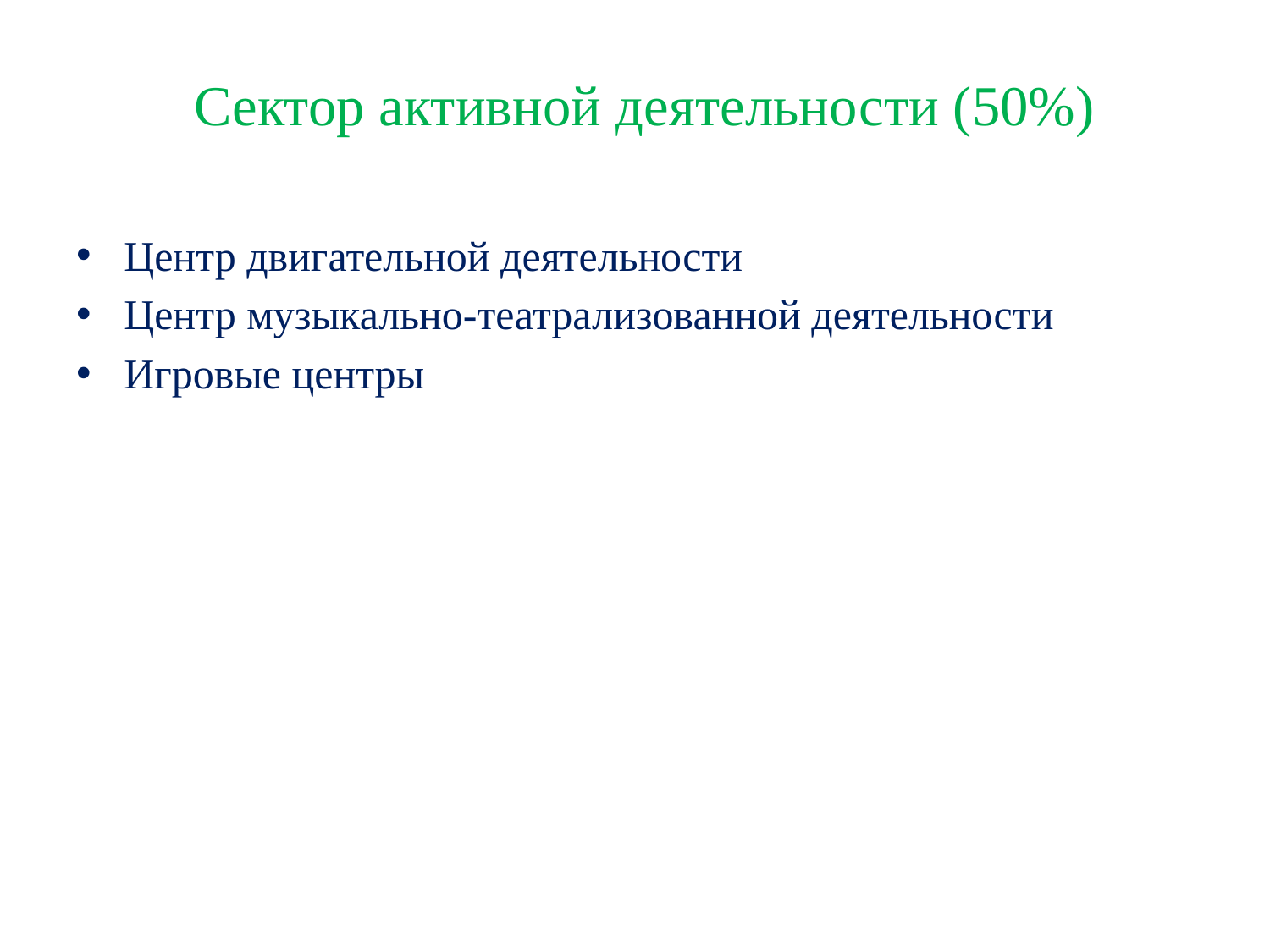

# Сектор активной деятельности (50%)
Центр двигательной деятельности
Центр музыкально-театрализованной деятельности
Игровые центры